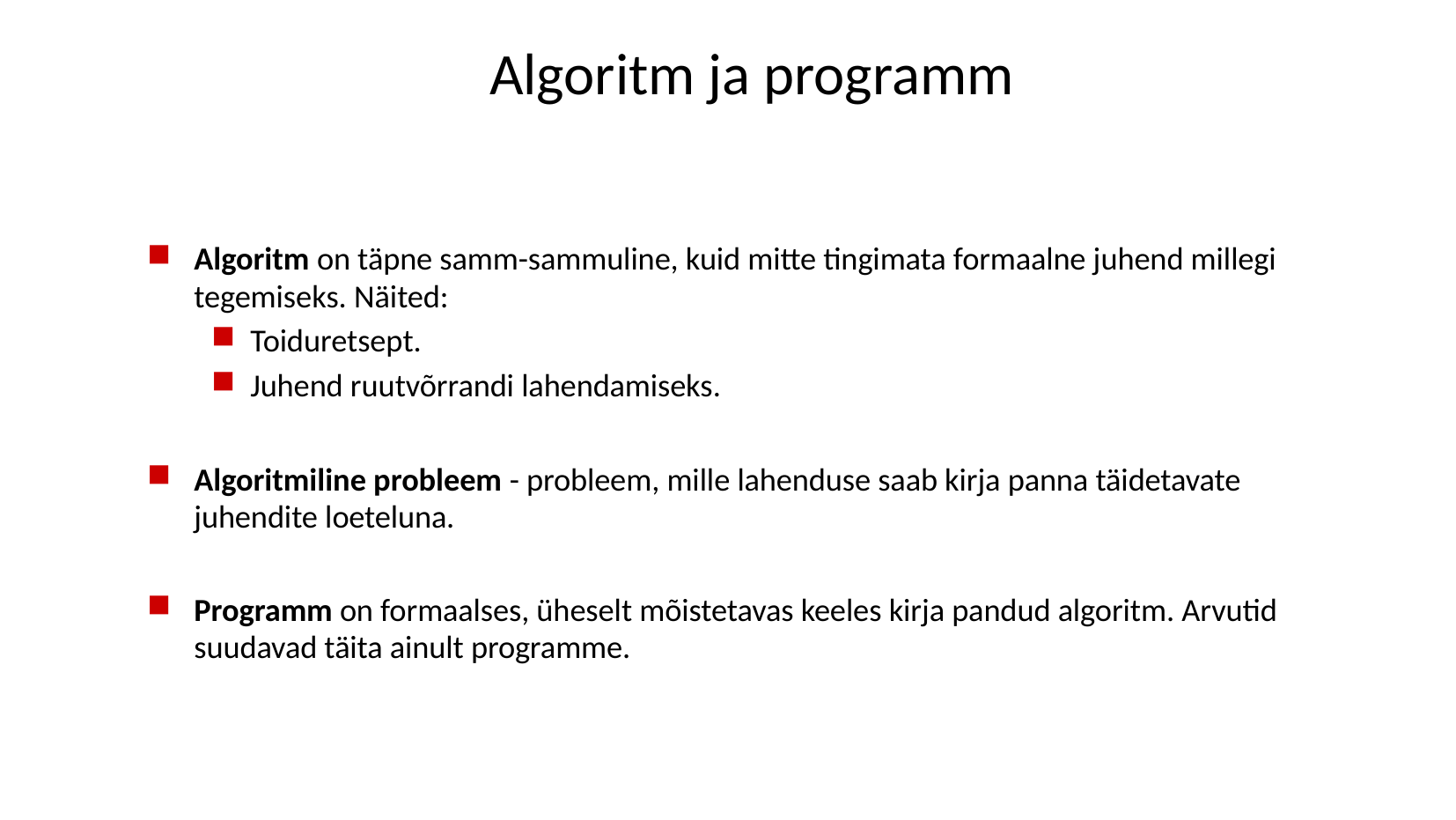

# Algoritm ja programm

Algoritm on täpne samm-sammuline, kuid mitte tingimata formaalne juhend millegi tegemiseks. Näited:
Toiduretsept.
Juhend ruutvõrrandi lahendamiseks.

Algoritmiline probleem - probleem, mille lahenduse saab kirja panna täidetavate juhendite loeteluna.

Programm on formaalses, üheselt mõistetavas keeles kirja pandud algoritm. Arvutid suudavad täita ainult programme.